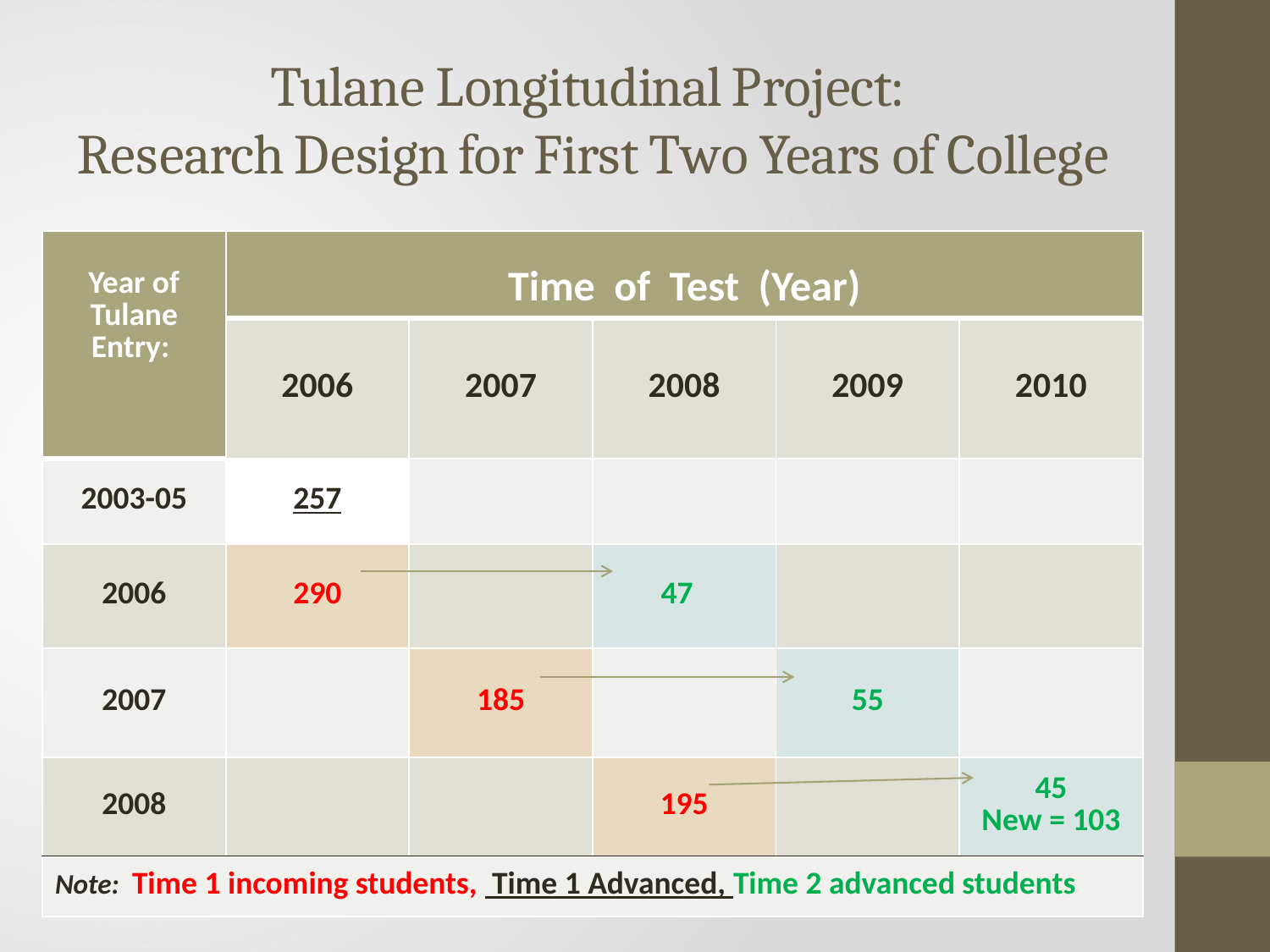

# Tulane Longitudinal Project: Research Design for First Two Years of College
| Year of Tulane Entry: | Time of Test (Year) |  |  |  |  |
| --- | --- | --- | --- | --- | --- |
|  | 2006 | 2007 | 2008 | 2009 | 2010 |
| 2003-05 | 257 |  |  |  |  |
| 2006 | 290 |  | 47 |  |  |
| 2007 |  | 185 |  | 55 |  |
| 2008 |  |  | 195 |  | 45 New = 103 |
| Note: Time 1 incoming students, Time 1 Advanced, Time 2 advanced students |  |  |  |  |  |